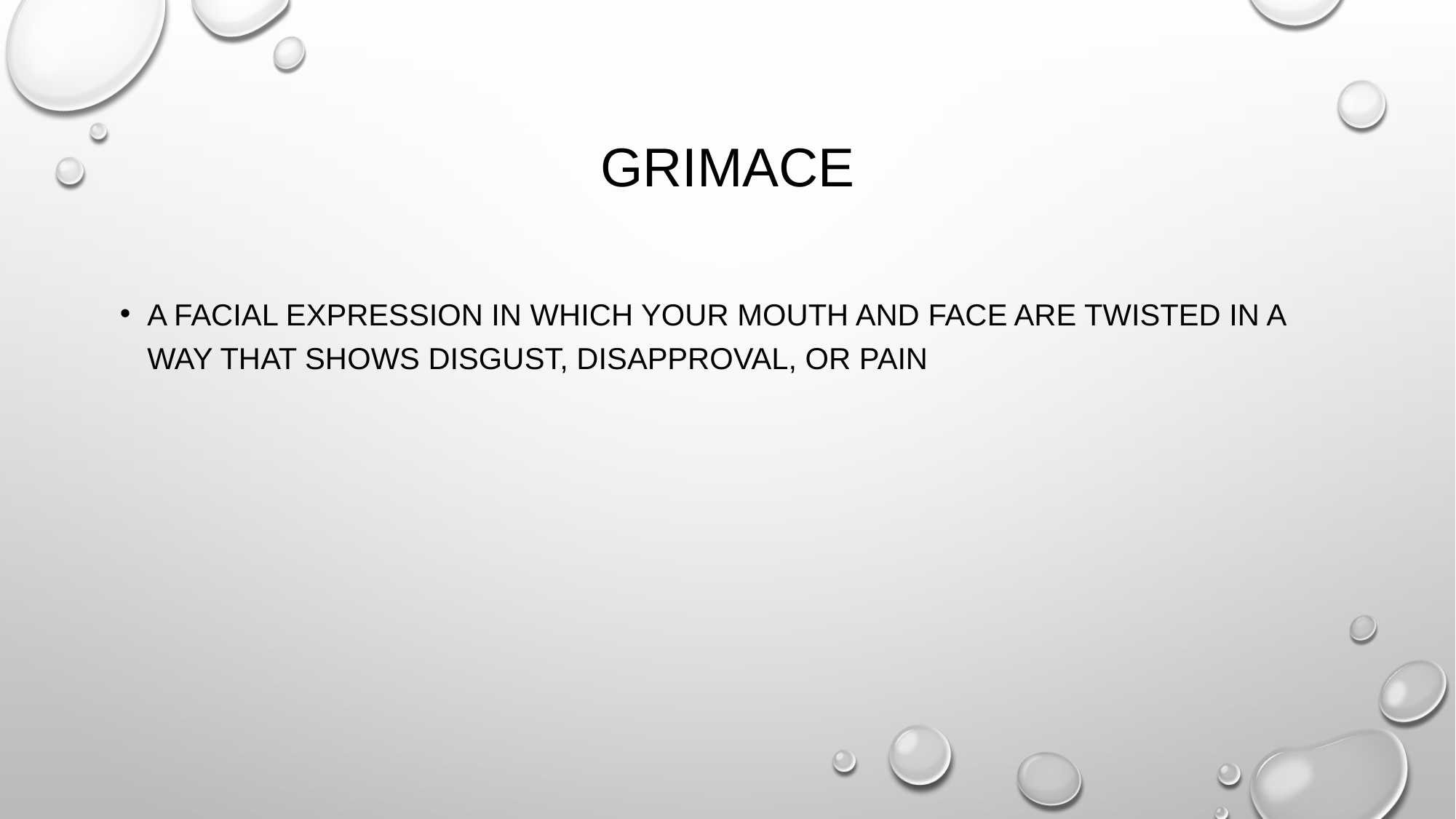

# grimace
a facial expression in which your mouth and face are twisted in a way that shows disgust, disapproval, or pain